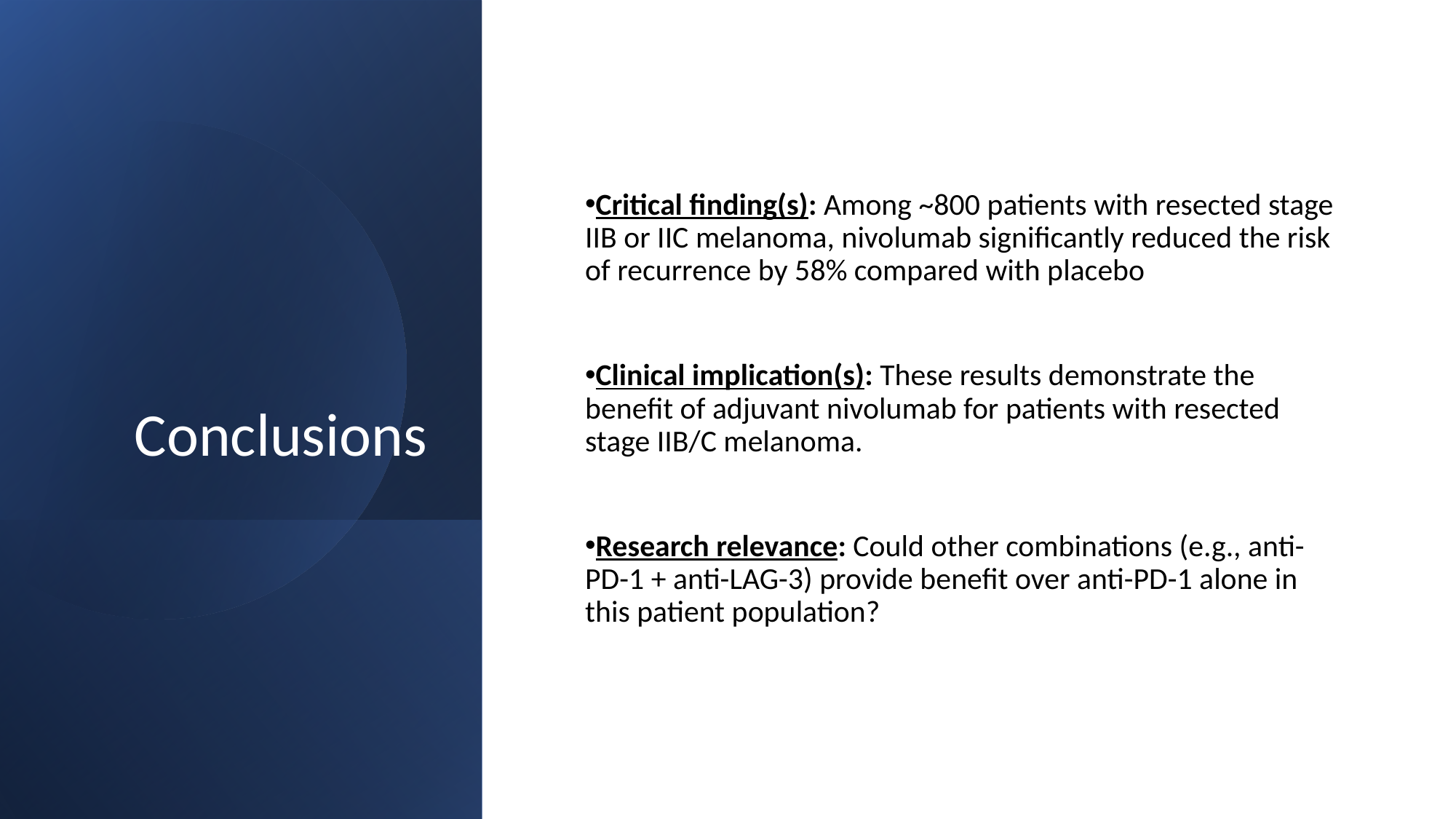

# Conclusions
Critical finding(s): Among ~800 patients with resected stage IIB or IIC melanoma, nivolumab significantly reduced the risk of recurrence by 58% compared with placebo

Clinical implication(s): These results demonstrate the benefit of adjuvant nivolumab for patients with resected stage IIB/C melanoma.

Research relevance: Could other combinations (e.g., anti-PD-1 + anti-LAG-3) provide benefit over anti-PD-1 alone in this patient population?